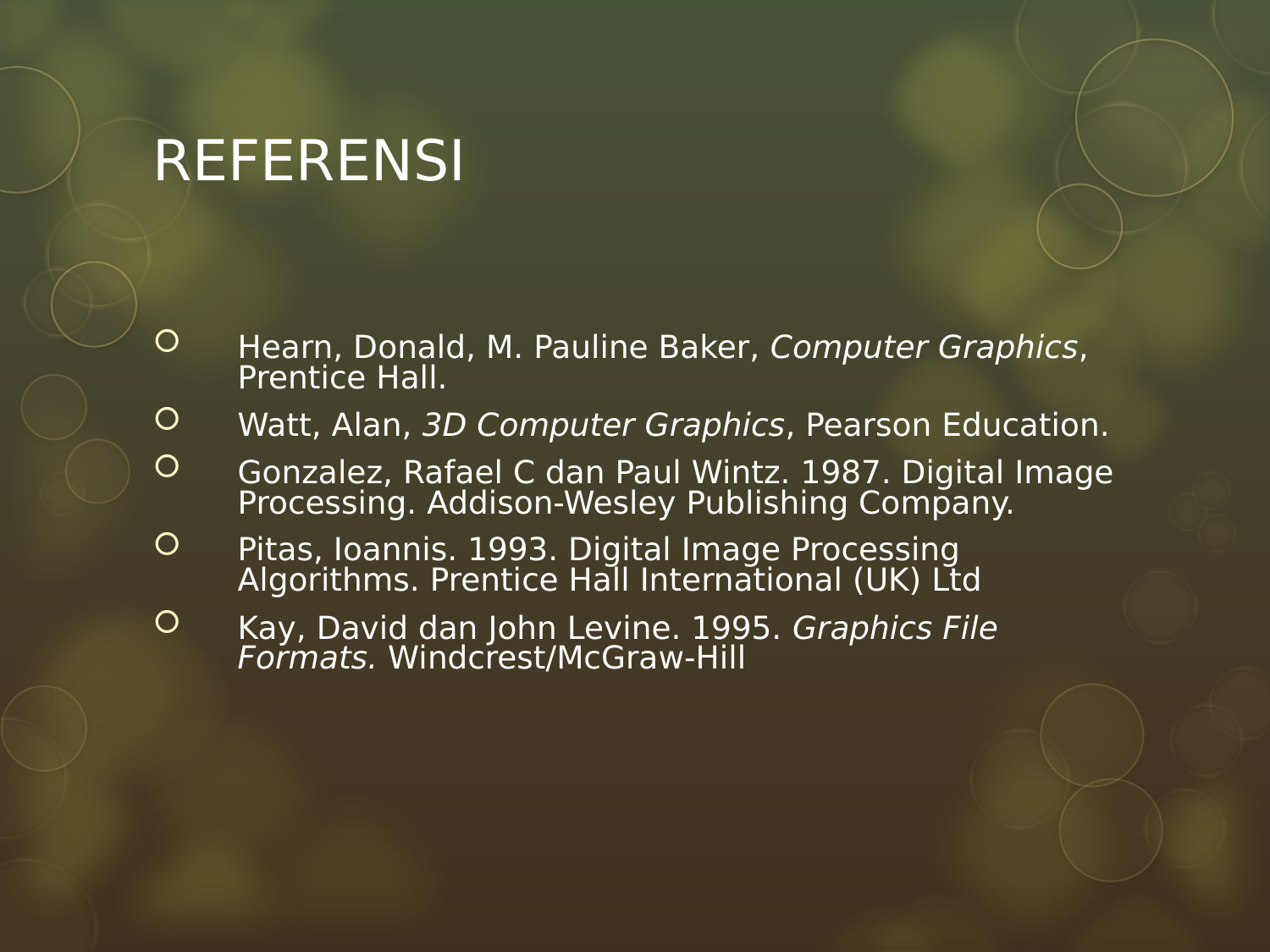

# REFERENSI
Hearn, Donald, M. Pauline Baker, Computer Graphics, Prentice Hall.
Watt, Alan, 3D Computer Graphics, Pearson Education.
Gonzalez, Rafael C dan Paul Wintz. 1987. Digital Image Processing. Addison-Wesley Publishing Company.
Pitas, Ioannis. 1993. Digital Image Processing Algorithms. Prentice Hall International (UK) Ltd
Kay, David dan John Levine. 1995. Graphics File Formats. Windcrest/McGraw-Hill